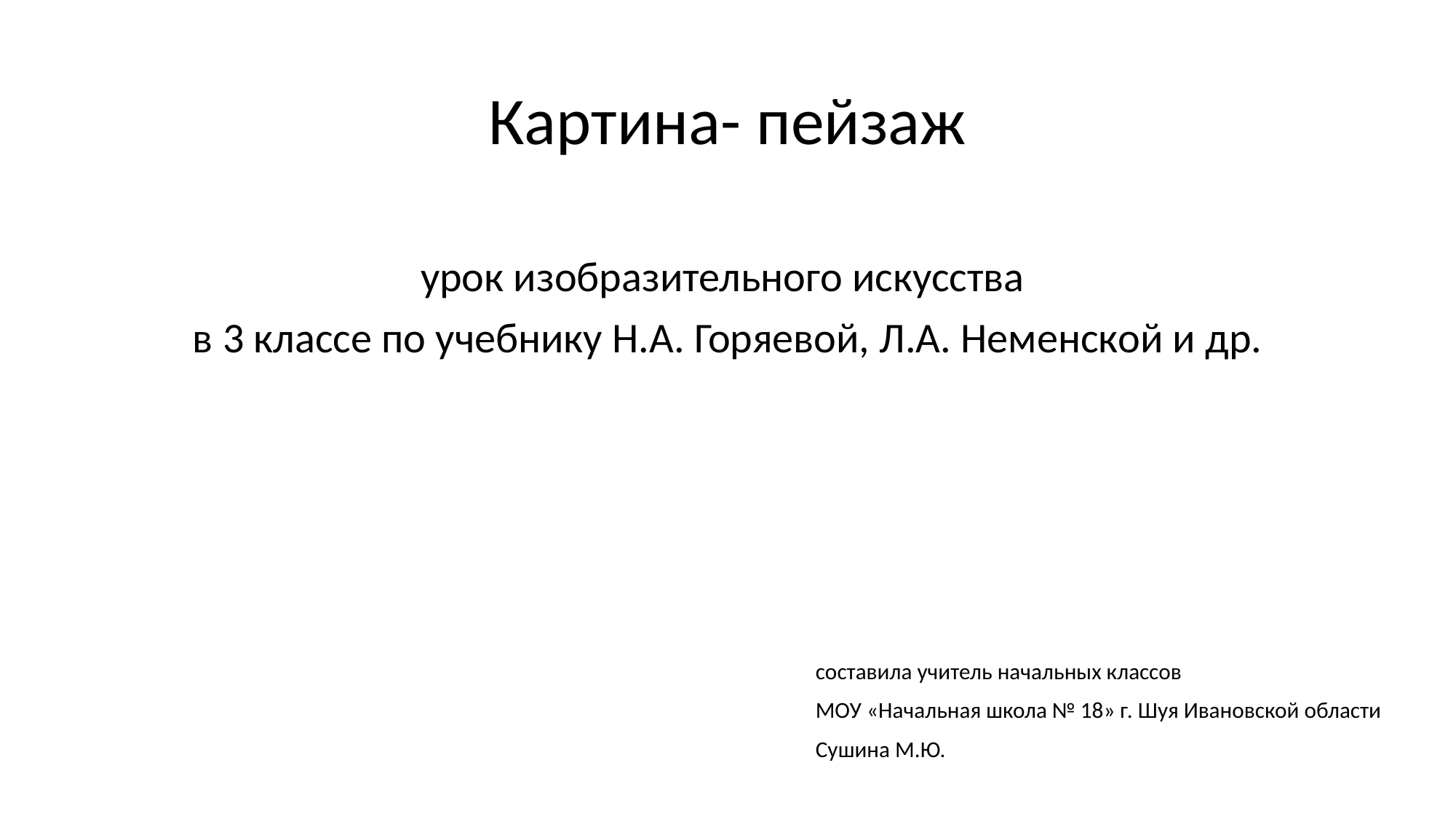

# Картина- пейзаж

урок изобразительного искусства
в 3 классе по учебнику Н.А. Горяевой, Л.А. Неменской и др.

составила учитель начальных классов
МОУ «Начальная школа № 18» г. Шуя Ивановской области
Сушина М.Ю.